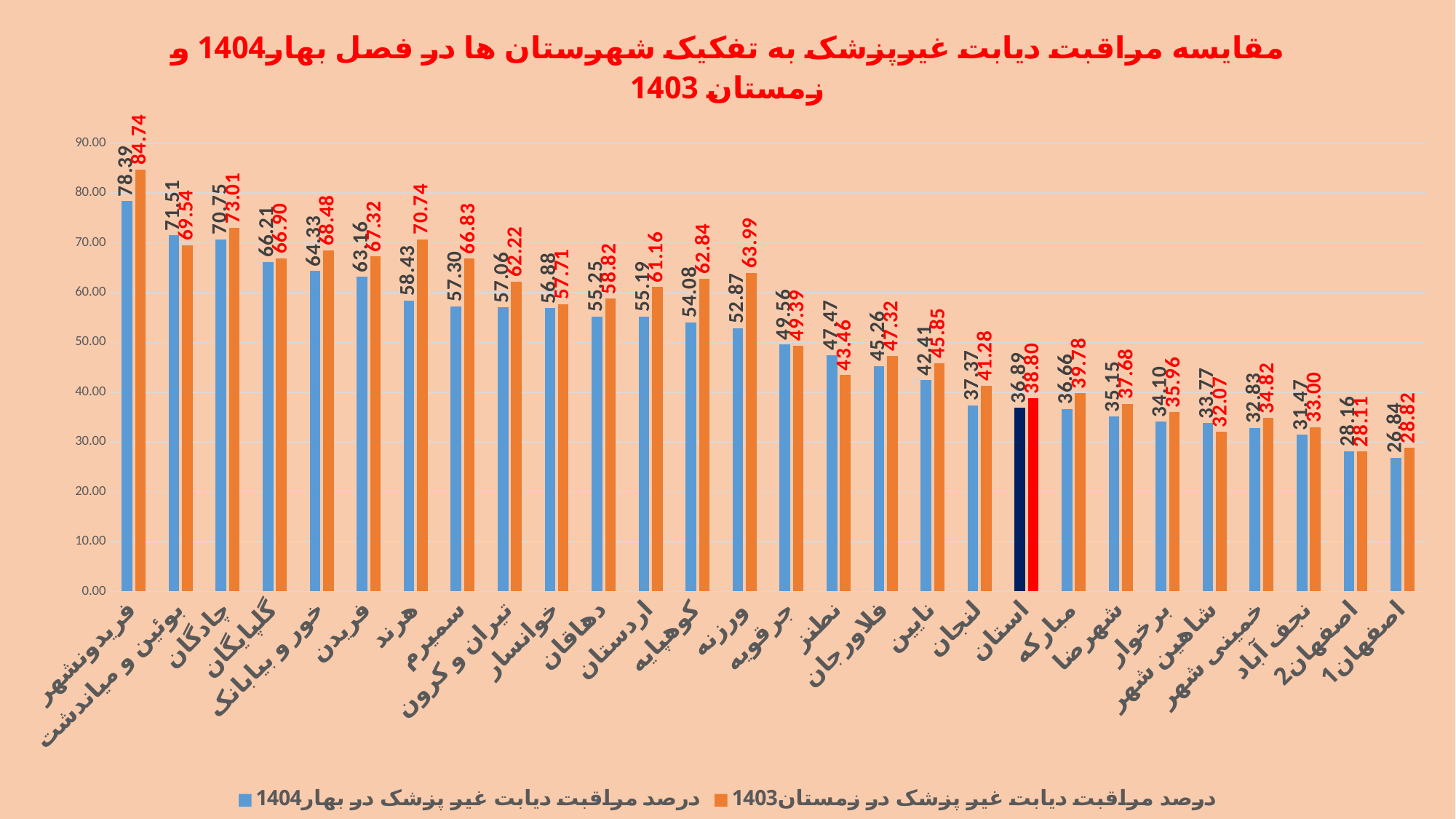

### Chart: مقایسه مراقبت دیابت غیرپزشک به تفکیک شهرستان ها در فصل بهار1404 و زمستان 1403

| Category | درصد مراقبت دیابت غیر پزشک در بهار1404 | درصد مراقبت دیابت غیر پزشک در زمستان1403 |
|---|---|---|
| فریدونشهر | 78.39 | 84.74462365591397 |
| بوئین و میاندشت | 71.51 | 69.53981008035062 |
| چادگان | 70.75 | 73.00578034682081 |
| گلپایگان | 66.21 | 66.89875799774181 |
| خور و بیابانک | 64.33 | 68.48101265822784 |
| فریدن | 63.16 | 67.32283464566929 |
| هرند | 58.43 | 70.74401008827238 |
| سمیرم | 57.3 | 66.82710107367642 |
| تیران و کرون | 57.06 | 62.21544238441681 |
| خوانسار | 56.88 | 57.71028037383178 |
| دهاقان | 55.25 | 58.81617340558566 |
| اردستان | 55.19 | 61.1645813282002 |
| کوهپایه | 54.08 | 62.83783783783784 |
| ورزنه | 52.87 | 63.986409966024915 |
| جرقویه | 49.56 | 49.388443694643605 |
| نطنز | 47.47 | 43.458928153522116 |
| فلاورجان | 45.26 | 47.31798457087753 |
| نایین | 42.41 | 45.85232452142206 |
| لنجان | 37.37 | 41.28421764109497 |
| استان | 36.89 | 38.79948696023942 |
| مبارکه | 36.66 | 39.77501480165779 |
| شهرضا | 35.15 | 37.67803710353082 |
| برخوار | 34.1 | 35.96241809865249 |
| شاهین شهر | 33.77 | 32.06554419723391 |
| خمینی شهر | 32.83 | 34.815310906187214 |
| نجف آباد | 31.47 | 33.001157582163174 |
| اصفهان2 | 28.16 | 28.114524787660354 |
| اصفهان1 | 26.84 | 28.824173306519356 |